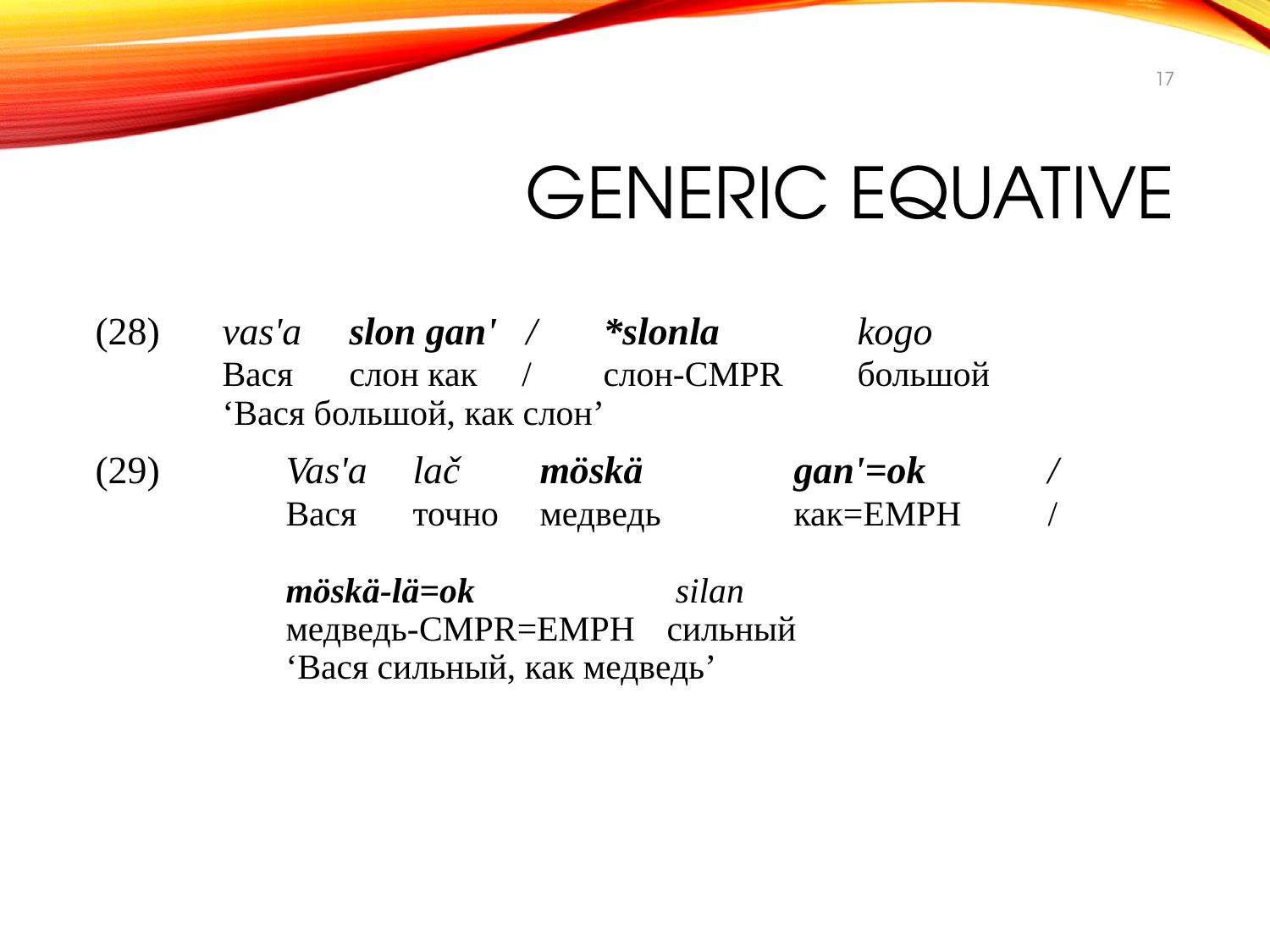

17
# Generic equative
(28) 	vas'a 	slon gan'   / 	*slonla  	kogo
	Вася 	слон как     /	слон-cmpr 	большой
	‘Вася большой, как слон’
 	Vas'a 	lač 	möskä 		gan'=ok  	/ 	Вася 	точно 	медведь 	как=emph 	/
	möskä-lä=ok		 silan
	медведь-cmpr=emph	сильный
	‘Вася сильный, как медведь’